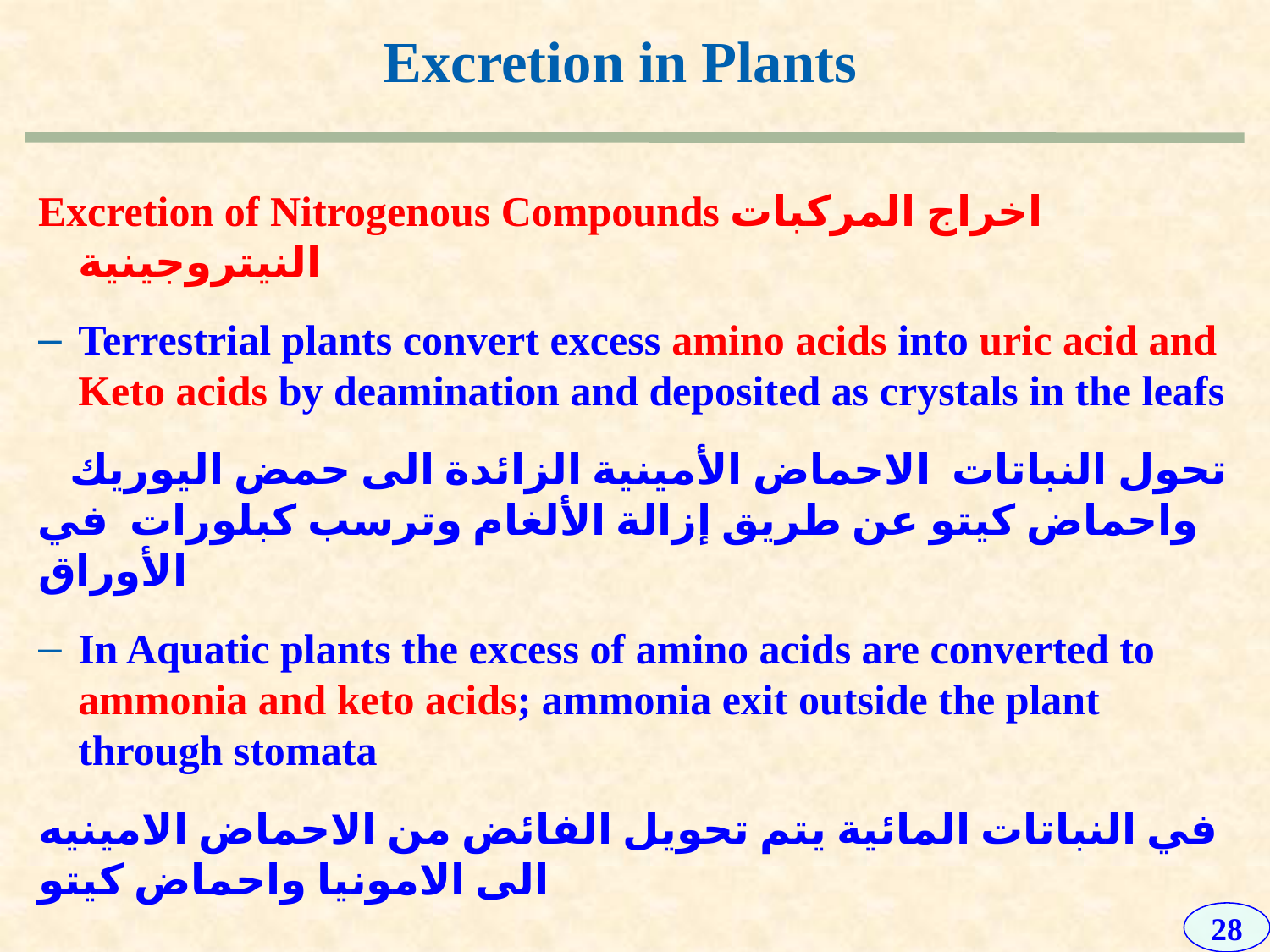

Excretion in Plants

Excretion of Nitrogenous Compounds اخراج المركبات النيتروجينية
Terrestrial plants convert excess amino acids into uric acid and Keto acids by deamination and deposited as crystals in the leafs
   تحول النباتات  الاحماض الأمينية الزائدة الى حمض اليوريك واحماض كيتو عن طريق إزالة الألغام وترسب كبلورات  في الأوراق
In Aquatic plants the excess of amino acids are converted to ammonia and keto acids; ammonia exit outside the plant through stomata
في النباتات المائية يتم تحويل الفائض من الاحماض الامينيه الى الامونيا واحماض كيتو
28